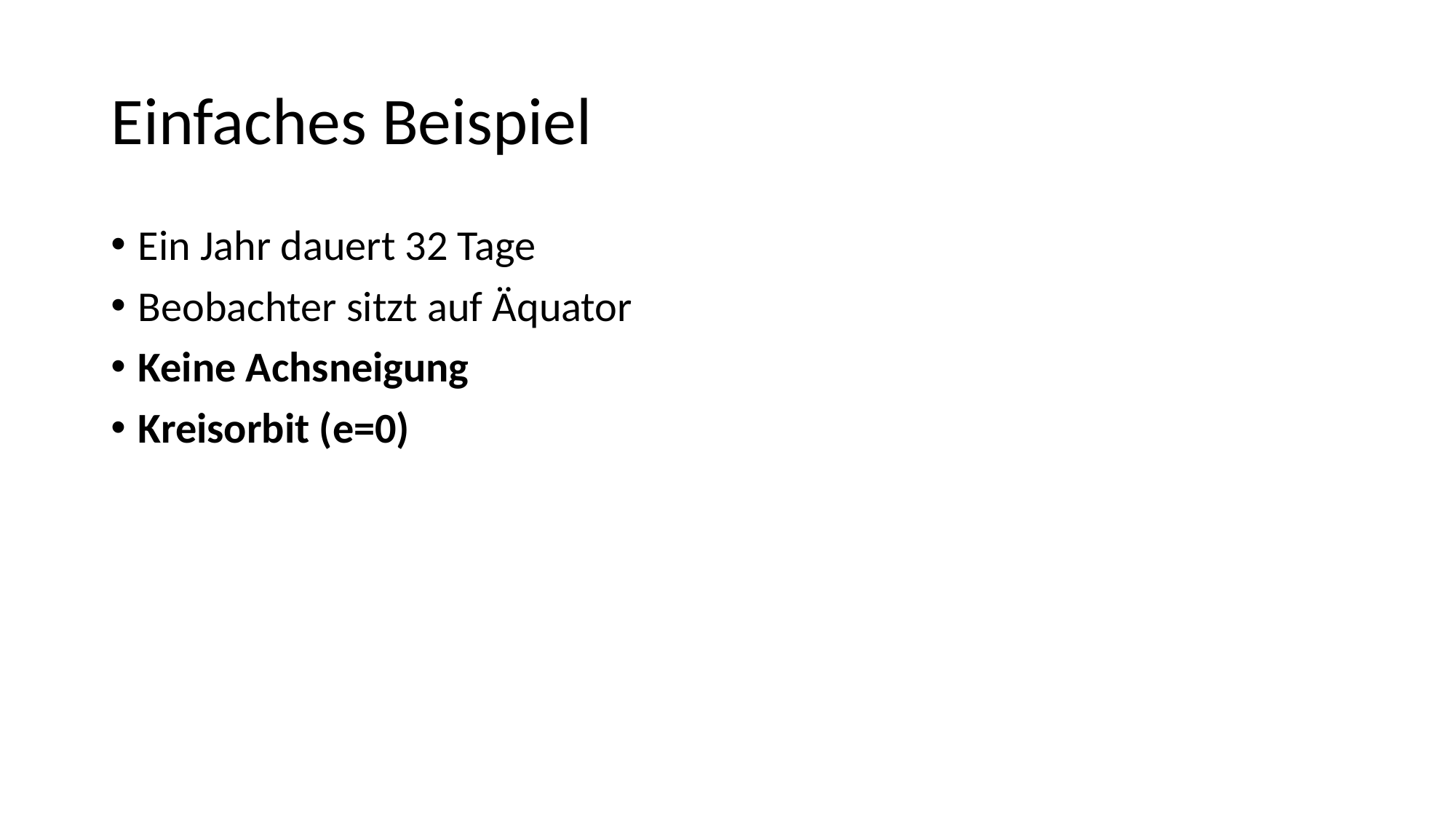

# Einfaches Beispiel
Ein Jahr dauert 32 Tage
Beobachter sitzt auf Äquator
Keine Achsneigung
Kreisorbit (e=0)